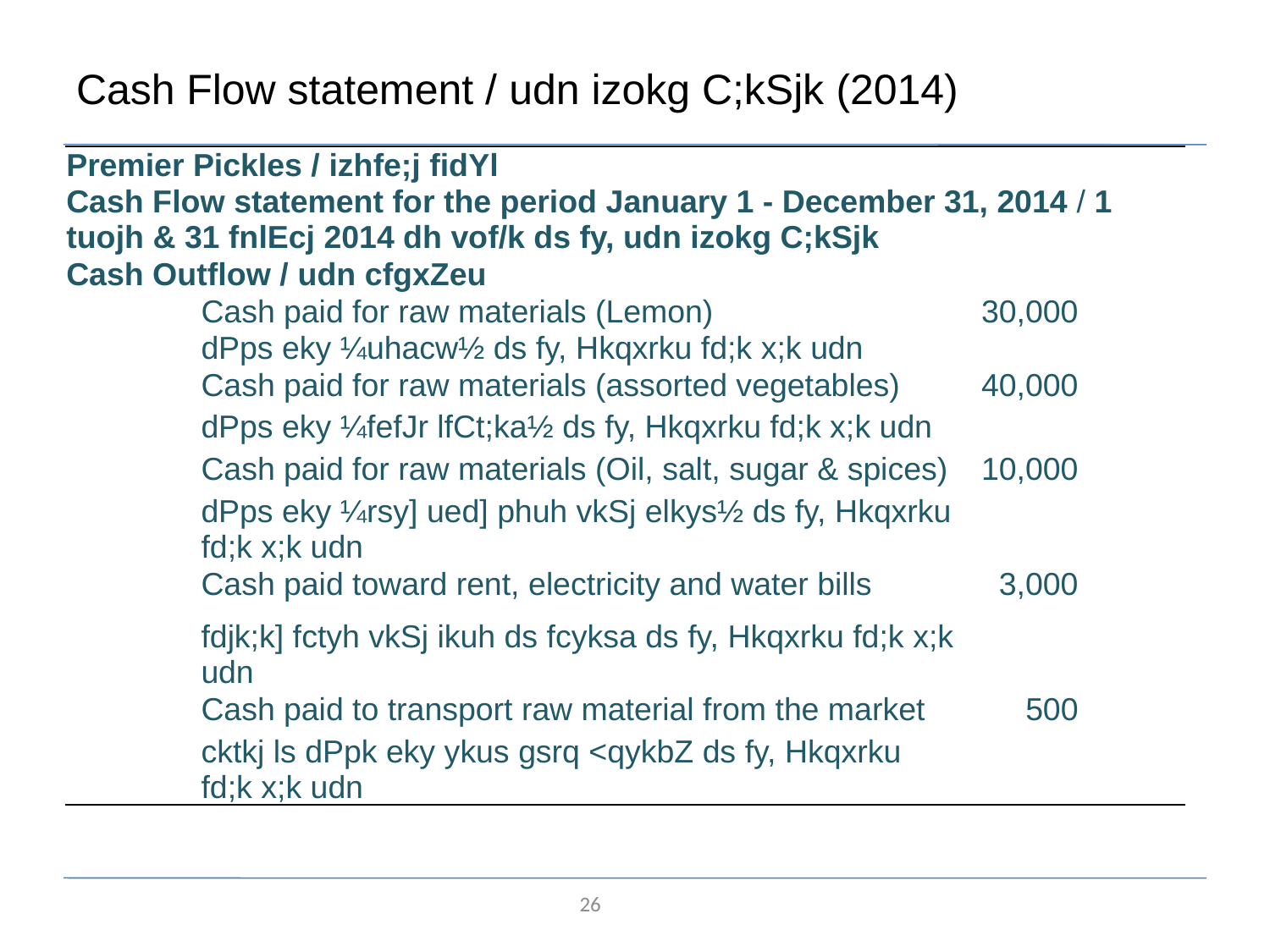

# Cash Flow statement / udn izokg C;kSjk (2014)
| Premier Pickles / izhfe;j fidYl |  |  |  |
| --- | --- | --- | --- |
| Cash Flow statement for the period January 1 - December 31, 2014 / 1 tuojh & 31 fnlEcj 2014 dh vof/k ds fy, udn izokg C;kSjk |  |  |  |
| Cash Outflow / udn cfgxZeu |  |  |  |
|  | Cash paid for raw materials (Lemon) | 30,000 |  |
|  | dPps eky ¼uhacw½ ds fy, Hkqxrku fd;k x;k udn |  |  |
|  | Cash paid for raw materials (assorted vegetables) | 40,000 |  |
|  | dPps eky ¼fefJr lfCt;ka½ ds fy, Hkqxrku fd;k x;k udn |  |  |
|  | Cash paid for raw materials (Oil, salt, sugar & spices) | 10,000 |  |
|  | dPps eky ¼rsy] ued] phuh vkSj elkys½ ds fy, Hkqxrku fd;k x;k udn |  |  |
|  | Cash paid toward rent, electricity and water bills | 3,000 |  |
|  | fdjk;k] fctyh vkSj ikuh ds fcyksa ds fy, Hkqxrku fd;k x;k udn |  |  |
|  | Cash paid to transport raw material from the market | 500 |  |
|  | cktkj ls dPpk eky ykus gsrq <qykbZ ds fy, Hkqxrku fd;k x;k udn |  |  |
26